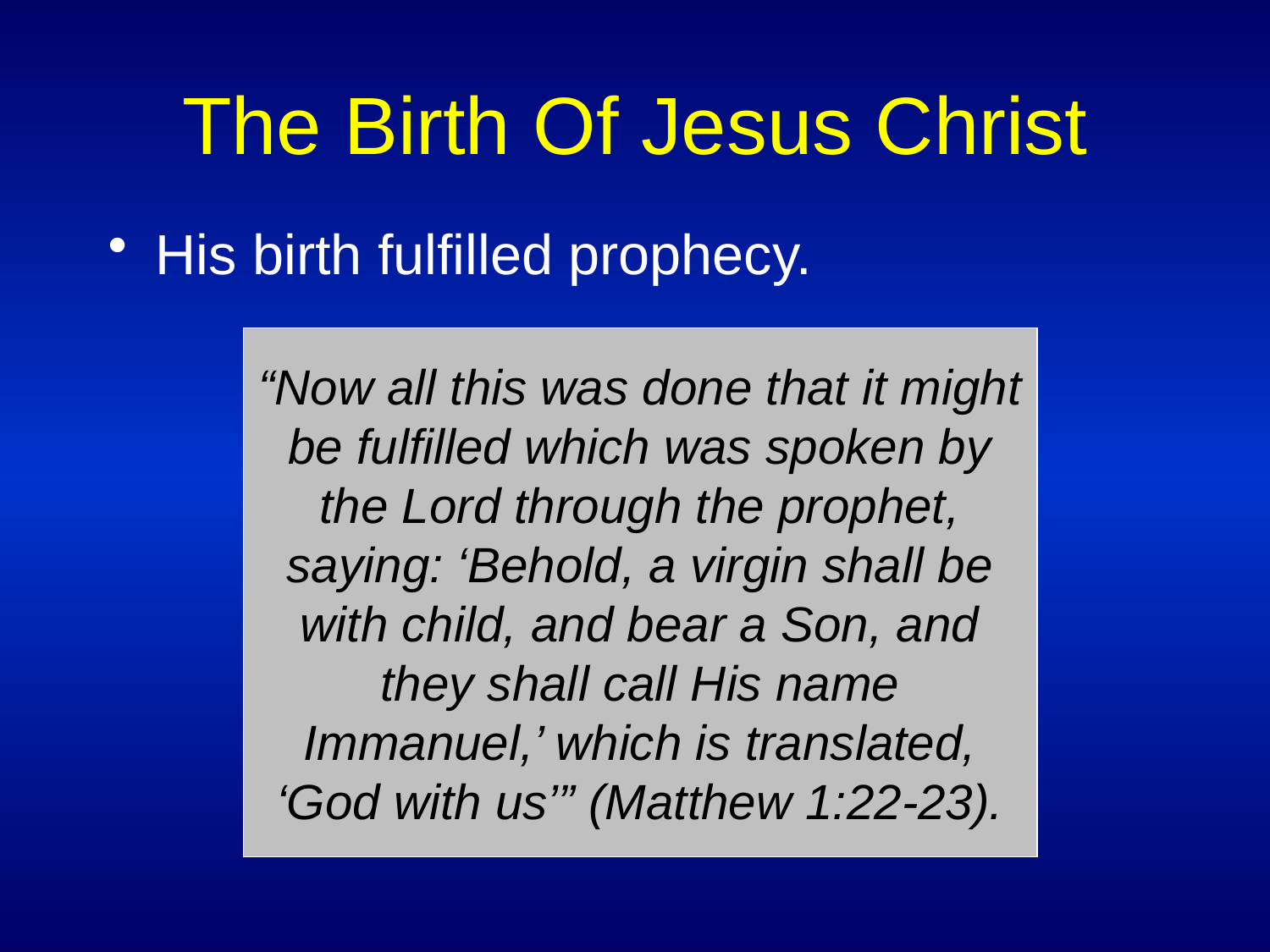

# The Birth Of Jesus Christ
His birth fulfilled prophecy.
“Now all this was done that it might be fulfilled which was spoken by the Lord through the prophet, saying: ‘Behold, a virgin shall be with child, and bear a Son, and they shall call His name Immanuel,’ which is translated, ‘God with us’” (Matthew 1:22-23).